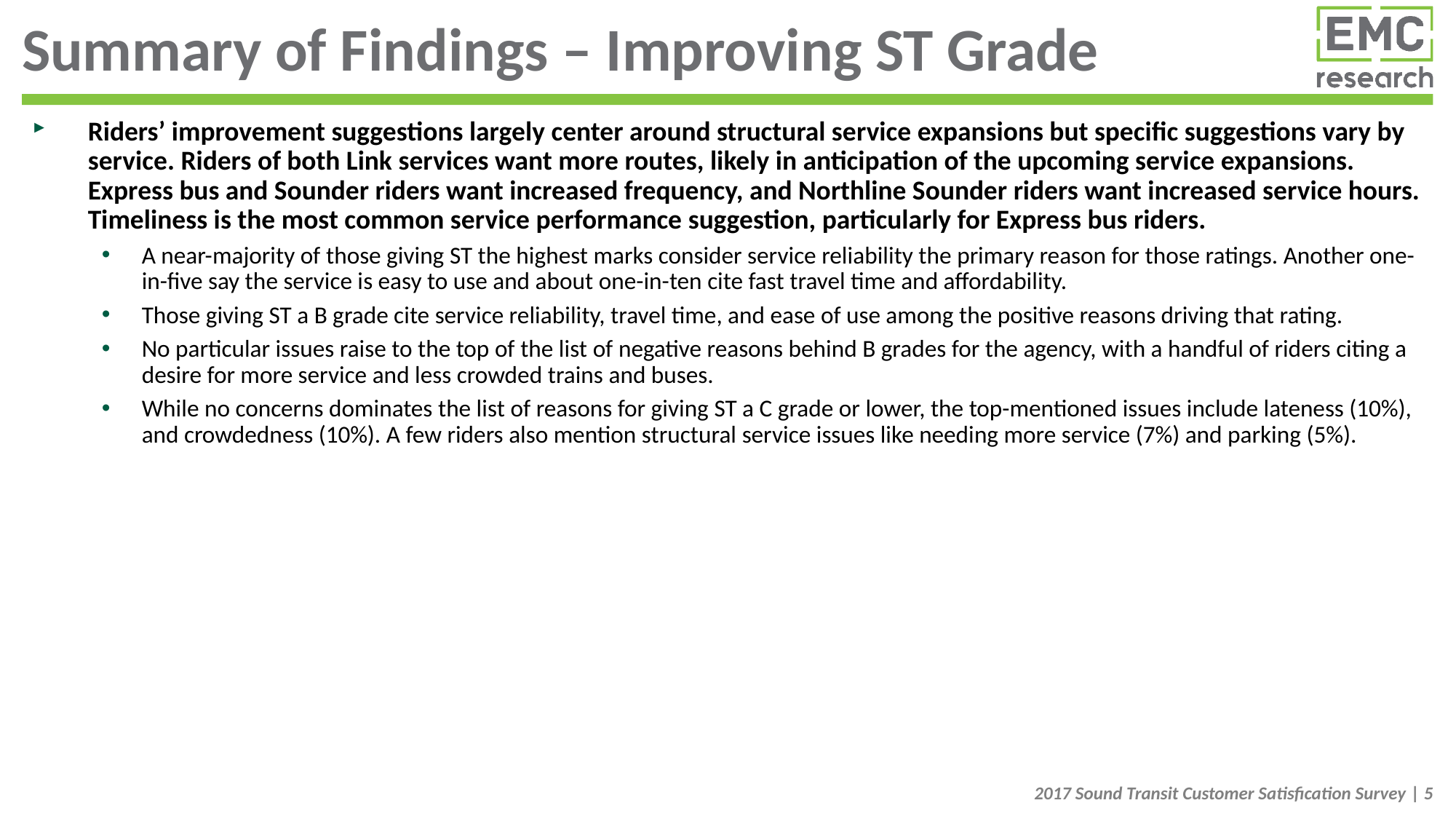

# Summary of Findings – Improving ST Grade
Riders’ improvement suggestions largely center around structural service expansions but specific suggestions vary by service. Riders of both Link services want more routes, likely in anticipation of the upcoming service expansions. Express bus and Sounder riders want increased frequency, and Northline Sounder riders want increased service hours. Timeliness is the most common service performance suggestion, particularly for Express bus riders.
A near-majority of those giving ST the highest marks consider service reliability the primary reason for those ratings. Another one-in-five say the service is easy to use and about one-in-ten cite fast travel time and affordability.
Those giving ST a B grade cite service reliability, travel time, and ease of use among the positive reasons driving that rating.
No particular issues raise to the top of the list of negative reasons behind B grades for the agency, with a handful of riders citing a desire for more service and less crowded trains and buses.
While no concerns dominates the list of reasons for giving ST a C grade or lower, the top-mentioned issues include lateness (10%), and crowdedness (10%). A few riders also mention structural service issues like needing more service (7%) and parking (5%).